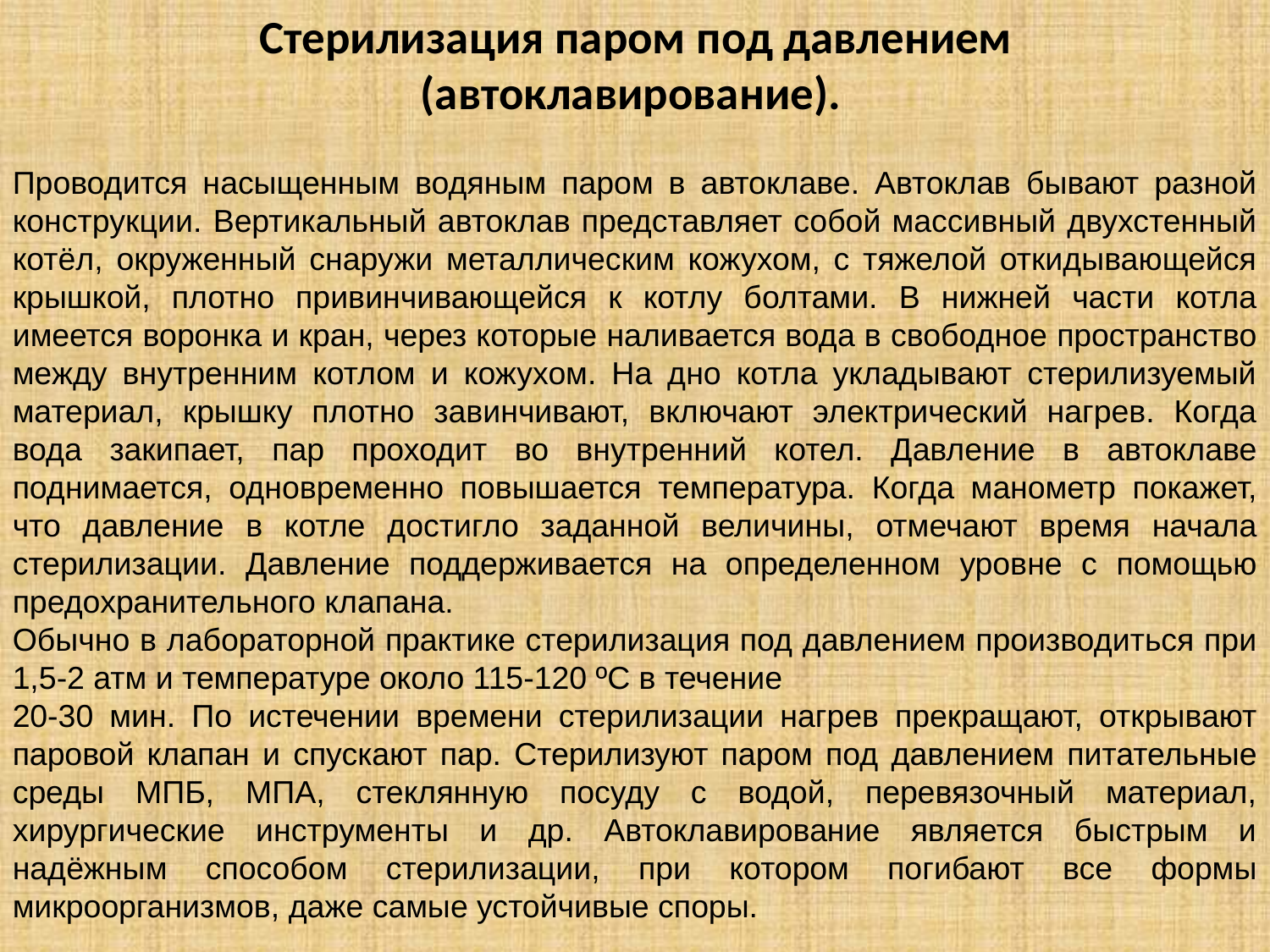

# Стерилизация паром под давлением (автоклавирование).
Проводится насыщенным водяным паром в автоклаве. Автоклав бывают разной конструкции. Вертикальный автоклав представляет собой массивный двухстенный котёл, окруженный снаружи металлическим кожухом, с тяжелой откидывающейся крышкой, плотно привинчивающейся к котлу болтами. В нижней части котла имеется воронка и кран, через которые наливается вода в свободное пространство между внутренним котлом и кожухом. На дно котла укладывают стерилизуемый материал, крышку плотно завинчивают, включают электрический нагрев. Когда вода закипает, пар проходит во внутренний котел. Давление в автоклаве поднимается, одновременно повышается температура. Когда манометр покажет, что давление в котле достигло заданной величины, отмечают время начала стерилизации. Давление поддерживается на определенном уровне с помощью предохранительного клапана.
Обычно в лабораторной практике стерилизация под давлением производиться при 1,5-2 атм и температуре около 115-120 ºС в течение
20-30 мин. По истечении времени стерилизации нагрев прекращают, открывают паровой клапан и спускают пар. Стерилизуют паром под давлением питательные среды МПБ, МПА, стеклянную посуду с водой, перевязочный материал, хирургические инструменты и др. Автоклавирование является быстрым и надёжным способом стерилизации, при котором погибают все формы микроорганизмов, даже самые устойчивые споры.